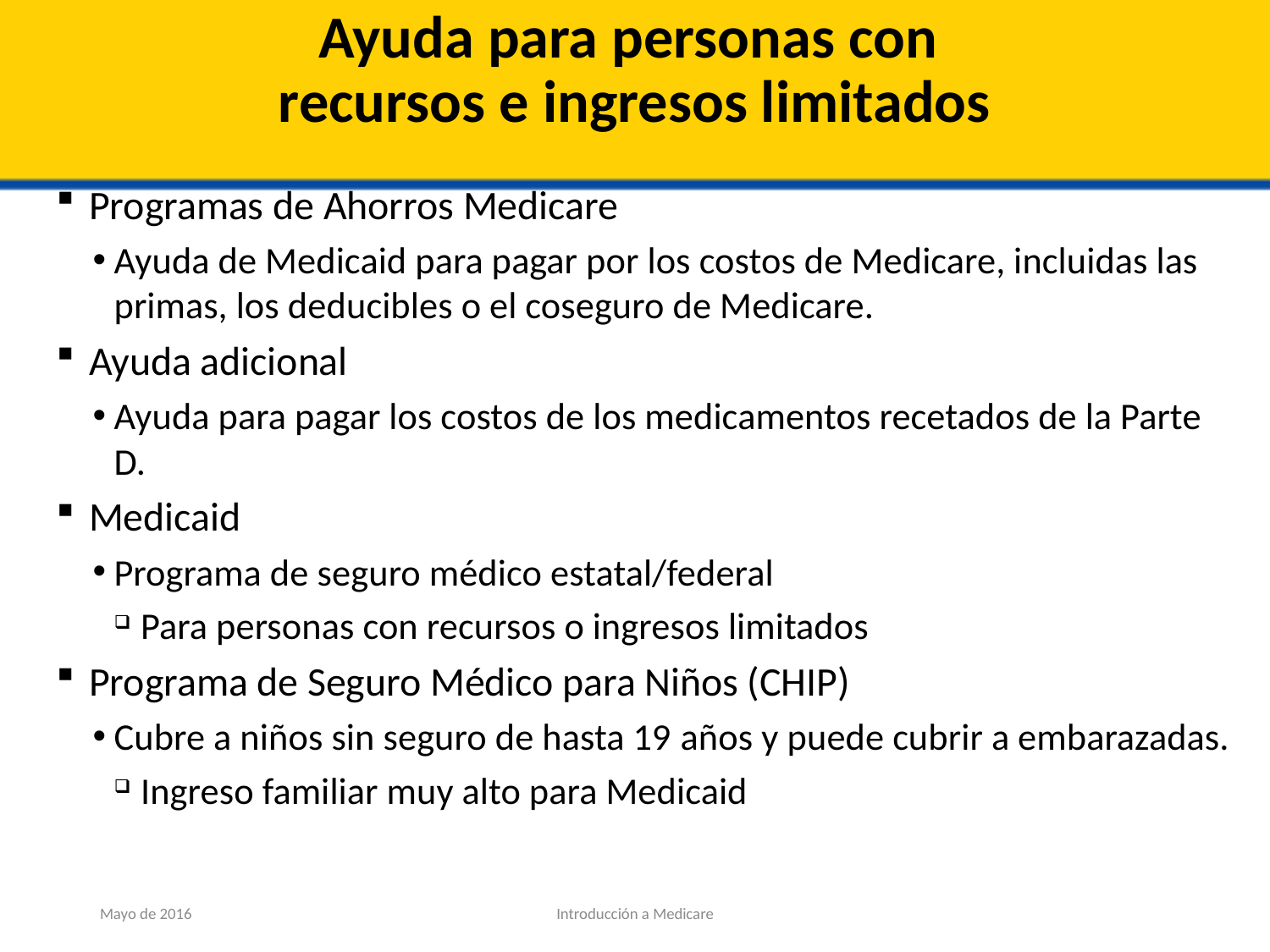

# Ayuda para personas con recursos e ingresos limitados
Programas de Ahorros Medicare
Ayuda de Medicaid para pagar por los costos de Medicare, incluidas las primas, los deducibles o el coseguro de Medicare.
Ayuda adicional
Ayuda para pagar los costos de los medicamentos recetados de la Parte D.
Medicaid
Programa de seguro médico estatal/federal
Para personas con recursos o ingresos limitados
Programa de Seguro Médico para Niños (CHIP)
Cubre a niños sin seguro de hasta 19 años y puede cubrir a embarazadas.
Ingreso familiar muy alto para Medicaid

Mayo de 2016
Introducción a Medicare